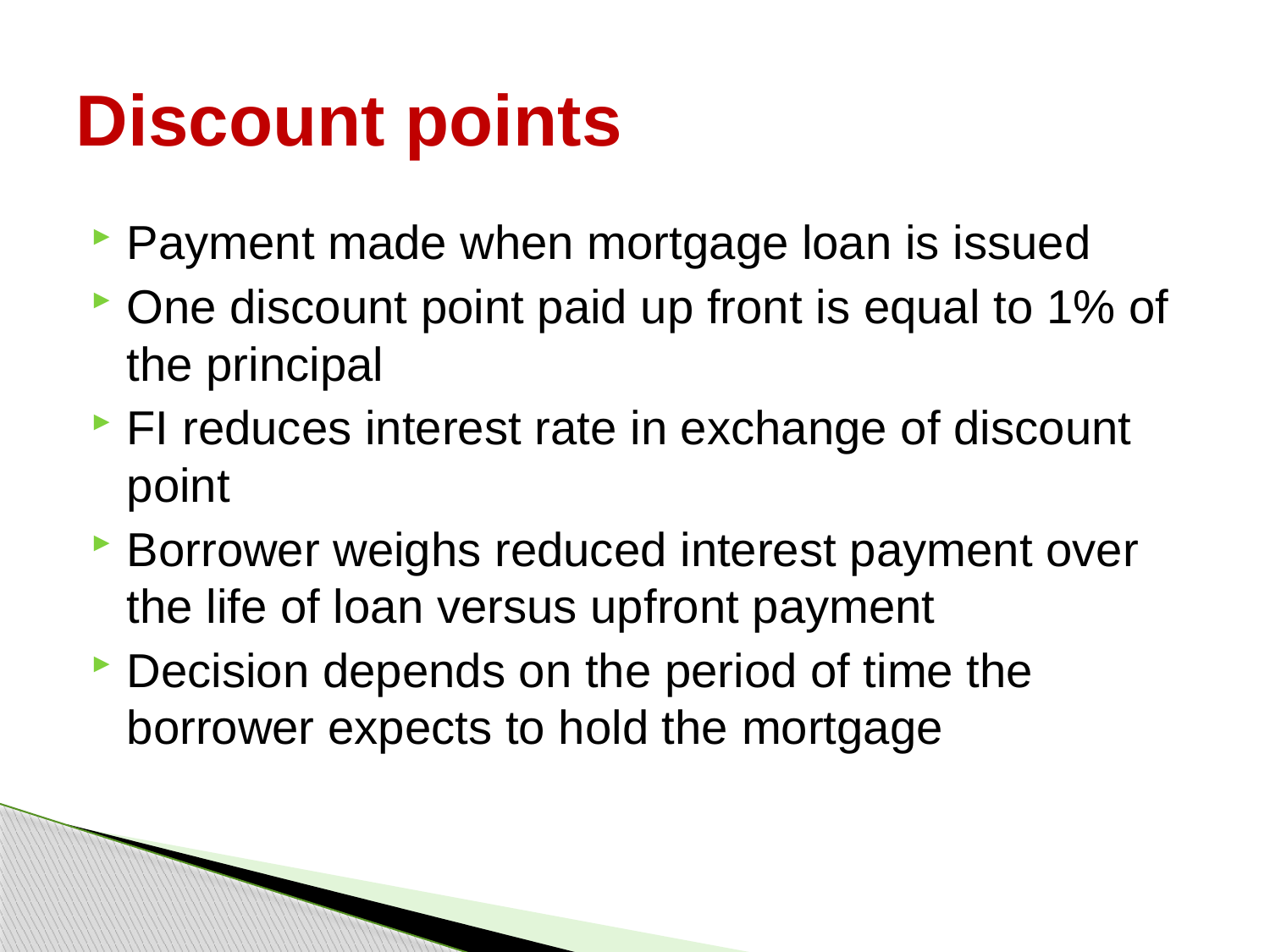

# Discount points
Payment made when mortgage loan is issued
One discount point paid up front is equal to 1% of the principal
FI reduces interest rate in exchange of discount point
Borrower weighs reduced interest payment over the life of loan versus upfront payment
Decision depends on the period of time the borrower expects to hold the mortgage